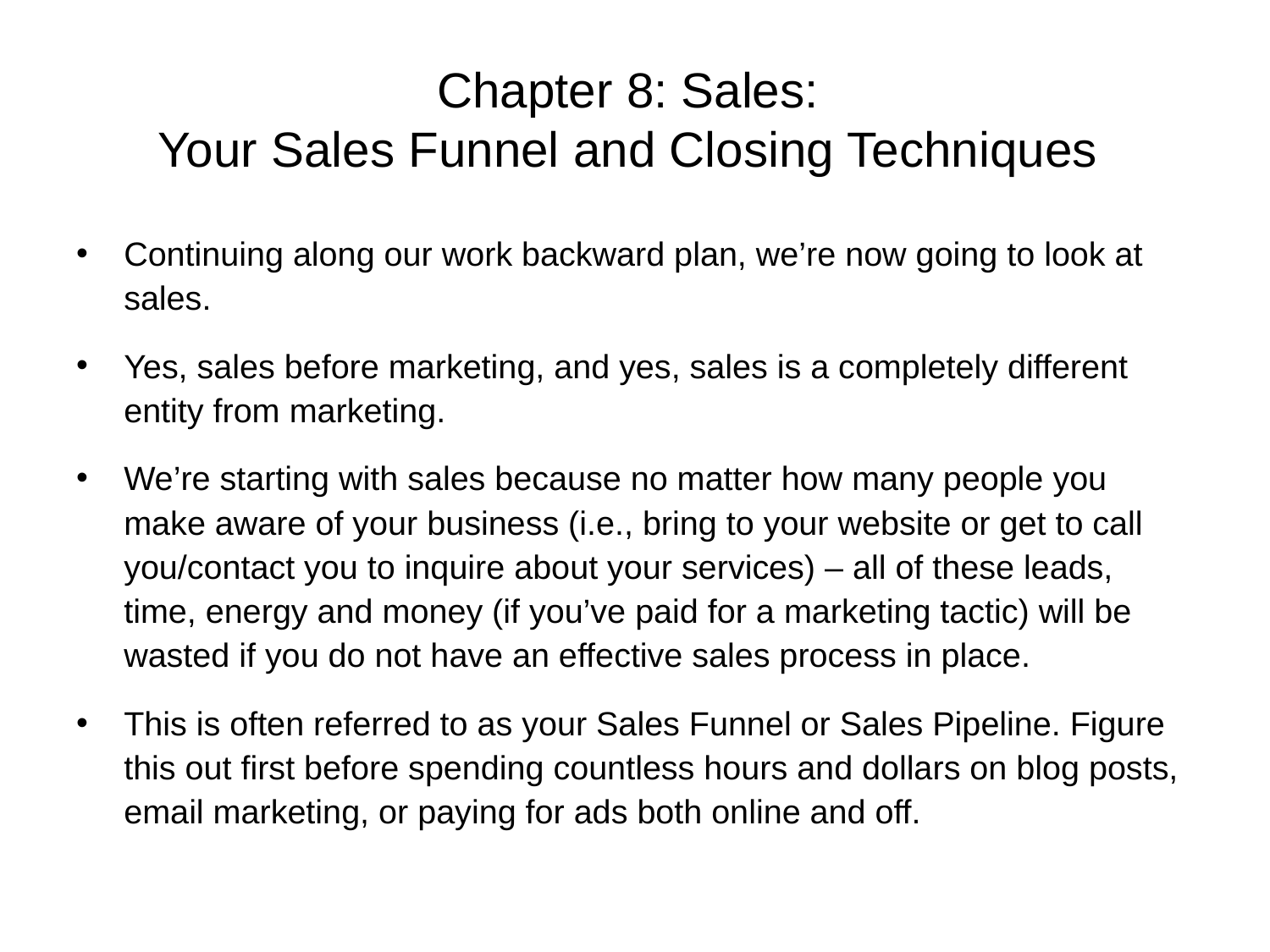

# Chapter 8: Sales: Your Sales Funnel and Closing Techniques
Continuing along our work backward plan, we’re now going to look at sales.

Yes, sales before marketing, and yes, sales is a completely different entity from marketing.

We’re starting with sales because no matter how many people you make aware of your business (i.e., bring to your website or get to call you/contact you to inquire about your services) – all of these leads, time, energy and money (if you’ve paid for a marketing tactic) will be wasted if you do not have an effective sales process in place.

This is often referred to as your Sales Funnel or Sales Pipeline. Figure this out first before spending countless hours and dollars on blog posts, email marketing, or paying for ads both online and off.